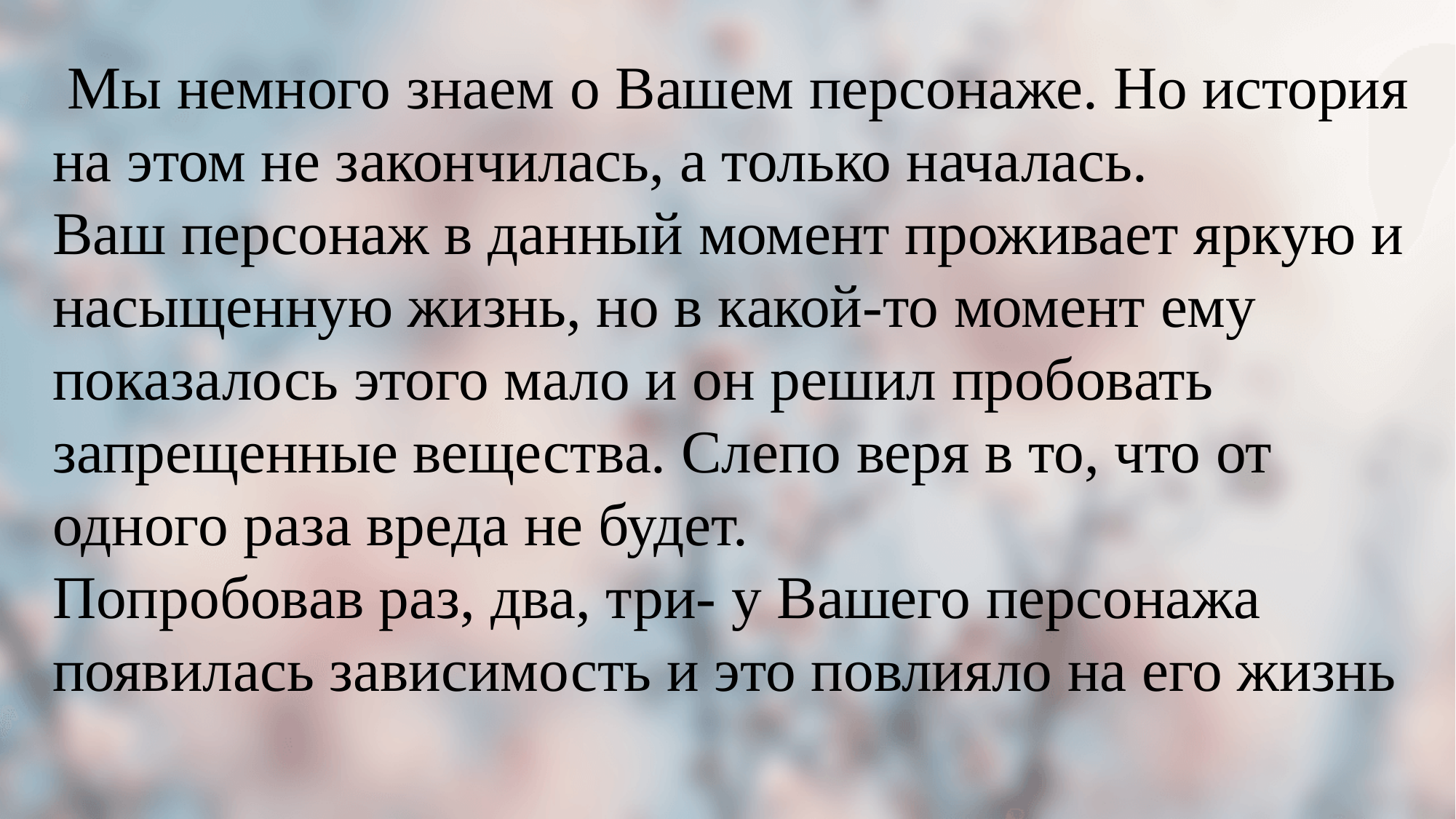

Мы немного знаем о Вашем персонаже. Но история на этом не закончилась, а только началась.
Ваш персонаж в данный момент проживает яркую и насыщенную жизнь, но в какой-то момент ему показалось этого мало и он решил пробовать запрещенные вещества. Слепо веря в то, что от одного раза вреда не будет.
Попробовав раз, два, три- у Вашего персонажа появилась зависимость и это повлияло на его жизнь